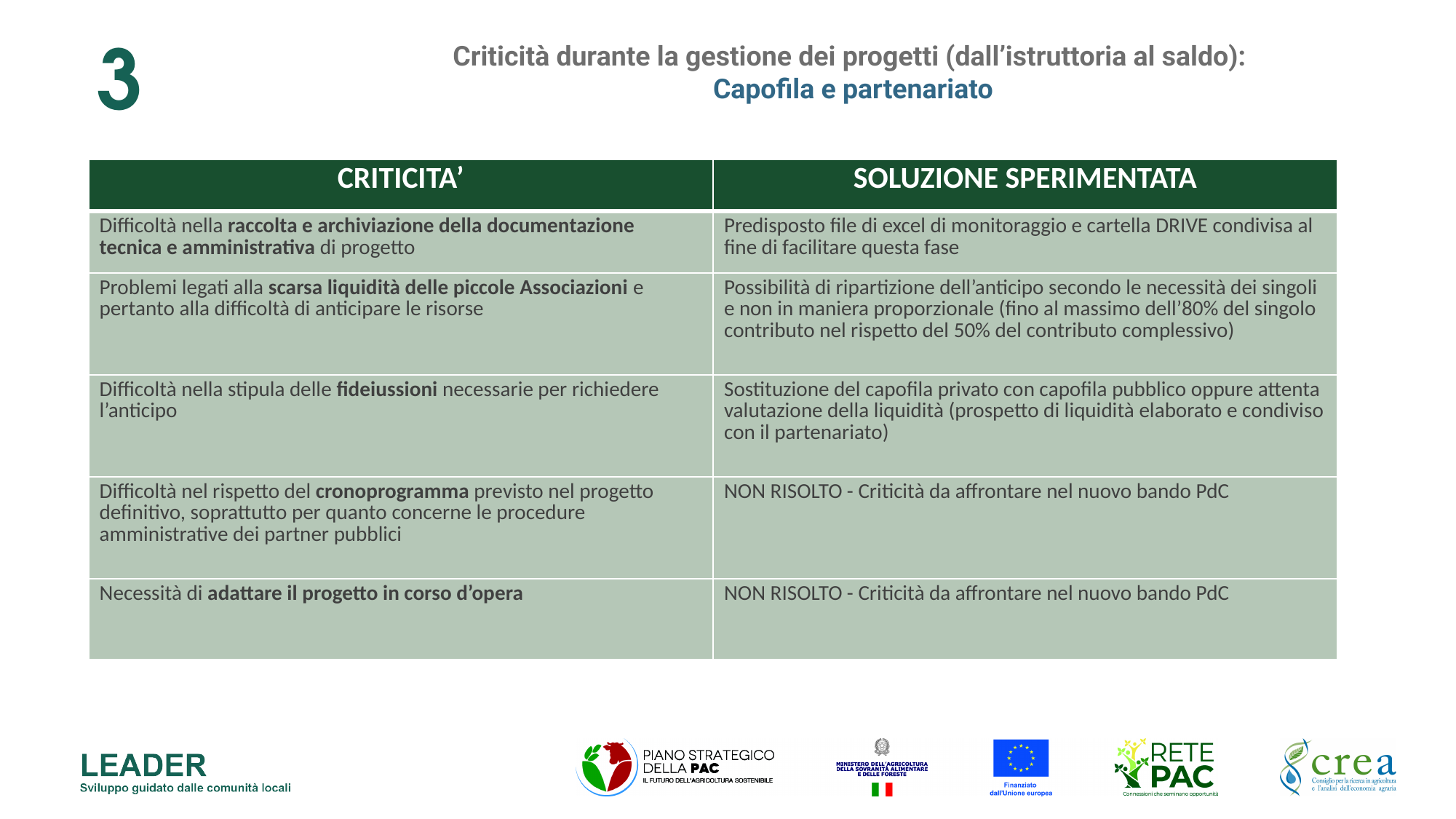

3
Criticità durante la gestione dei progetti (dall’istruttoria al saldo):
Capofila e partenariato
| CRITICITA’ | SOLUZIONE SPERIMENTATA |
| --- | --- |
| Difficoltà nella raccolta e archiviazione della documentazione tecnica e amministrativa di progetto | Predisposto file di excel di monitoraggio e cartella DRIVE condivisa al fine di facilitare questa fase |
| Problemi legati alla scarsa liquidità delle piccole Associazioni e pertanto alla difficoltà di anticipare le risorse | Possibilità di ripartizione dell’anticipo secondo le necessità dei singoli e non in maniera proporzionale (fino al massimo dell’80% del singolo contributo nel rispetto del 50% del contributo complessivo) |
| Difficoltà nella stipula delle fideiussioni necessarie per richiedere l’anticipo | Sostituzione del capofila privato con capofila pubblico oppure attenta valutazione della liquidità (prospetto di liquidità elaborato e condiviso con il partenariato) |
| Difficoltà nel rispetto del cronoprogramma previsto nel progetto definitivo, soprattutto per quanto concerne le procedure amministrative dei partner pubblici | NON RISOLTO - Criticità da affrontare nel nuovo bando PdC |
| Necessità di adattare il progetto in corso d’opera | NON RISOLTO - Criticità da affrontare nel nuovo bando PdC |